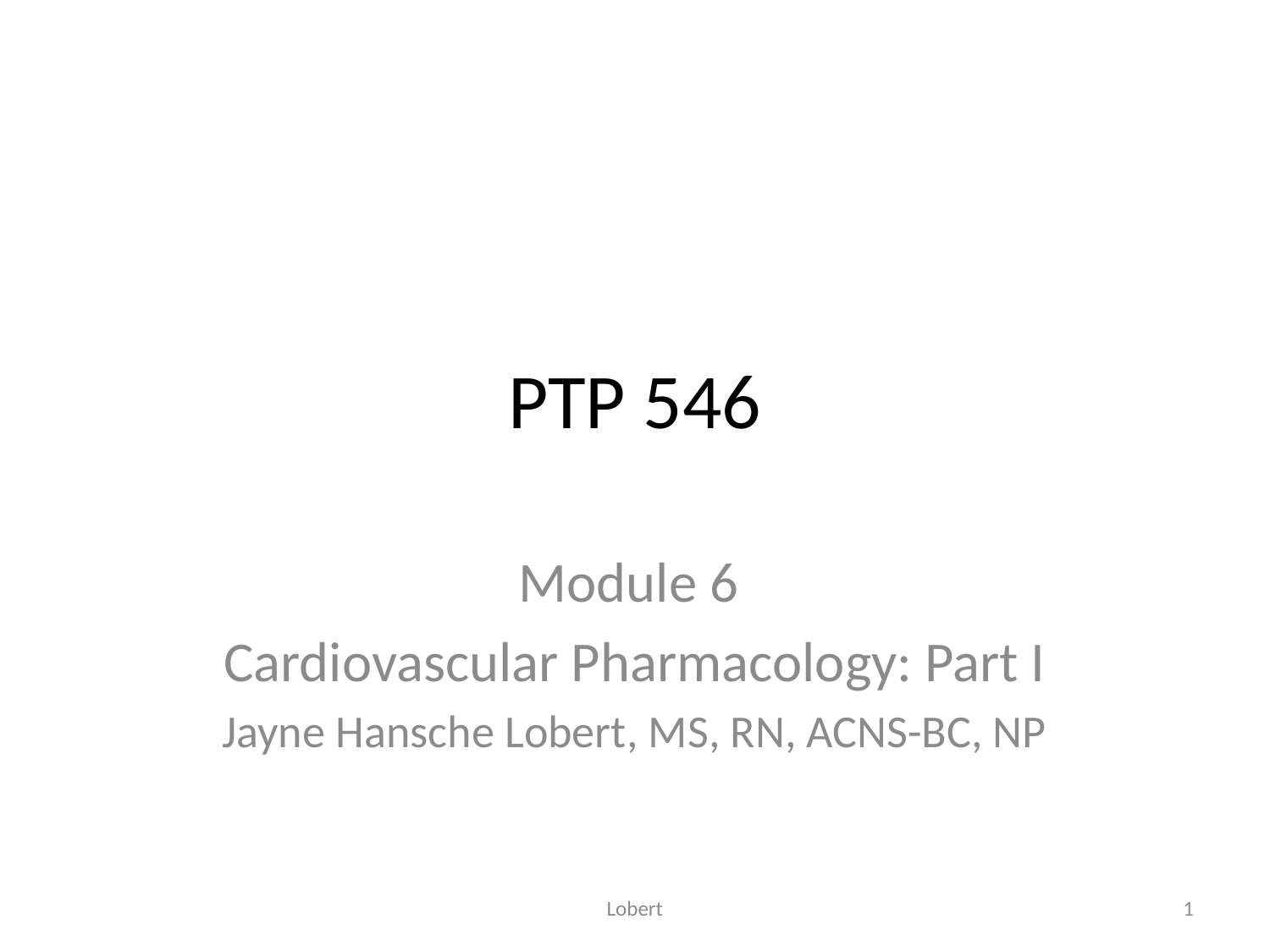

# PTP 546
Module 6
Cardiovascular Pharmacology: Part I
Jayne Hansche Lobert, MS, RN, ACNS-BC, NP
Lobert
1